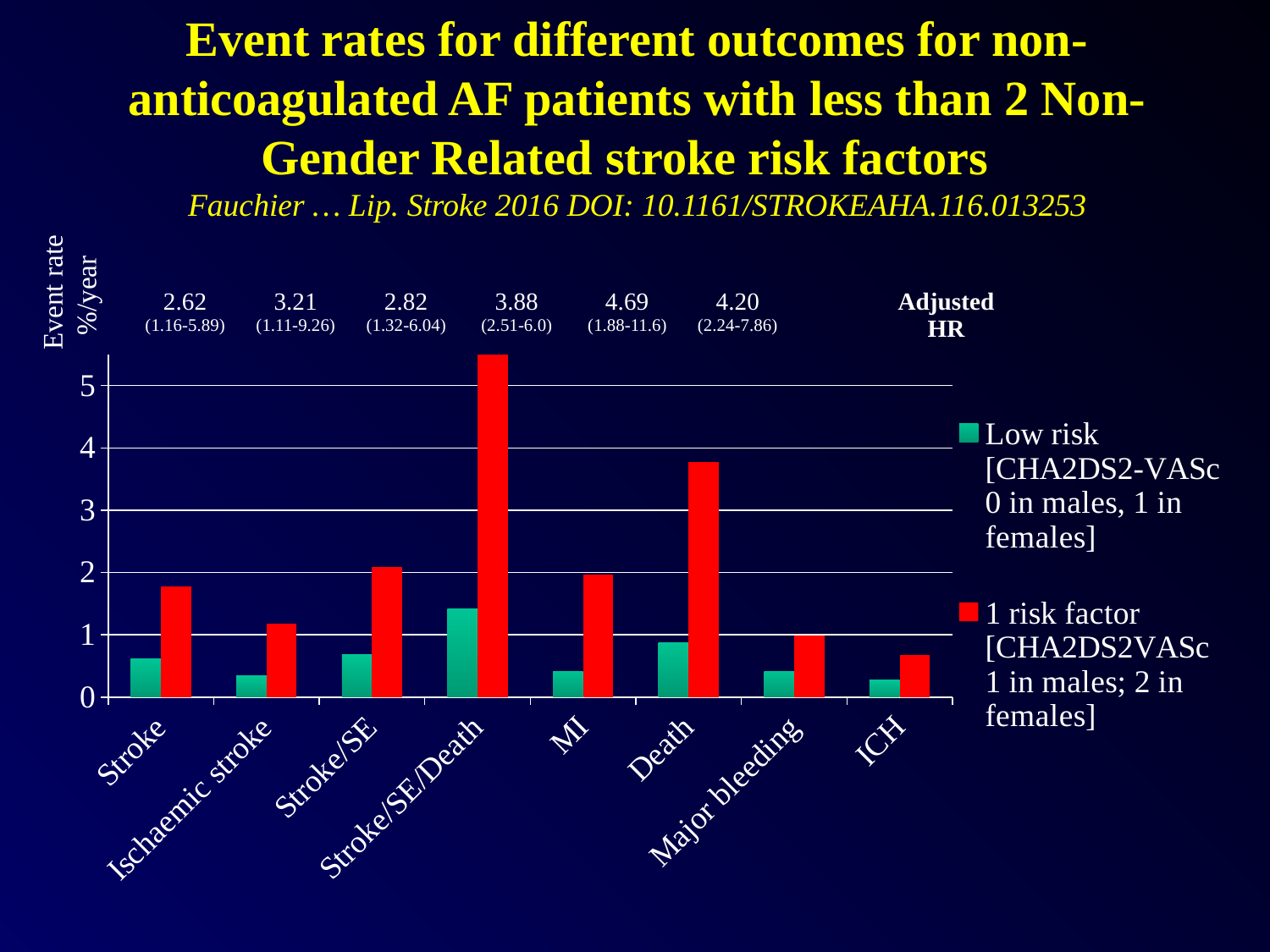

# Event rates for different outcomes for non-anticoagulated AF patients with less than 2 Non-Gender Related stroke risk factors Fauchier … Lip. Stroke 2016 DOI: 10.1161/STROKEAHA.116.013253
Event rate
%/year
| 2.62 (1.16-5.89) | 3.21 (1.11-9.26) | 2.82 (1.32-6.04) | 3.88 (2.51-6.0) | 4.69 (1.88-11.6) | 4.20 (2.24-7.86) |  | Adjusted HR |
| --- | --- | --- | --- | --- | --- | --- | --- |

### Chart

| Category | Low risk [CHA2DS2-VASc 0 in males, 1 in females] | 1 risk factor [CHA2DS2VASc 1 in males; 2 in females] |
|---|---|---|
| Stroke | 0.61 | 1.77 |
| Ischaemic stroke | 0.34 | 1.18 |
| Stroke/SE | 0.68 | 2.09 |
| Stroke/SE/Death | 1.42 | 5.59 |
| MI | 0.41 | 1.96 |
| Death | 0.87 | 3.78 |
| Major bleeding | 0.41 | 0.99 |
| ICH | 0.27 | 0.67 |